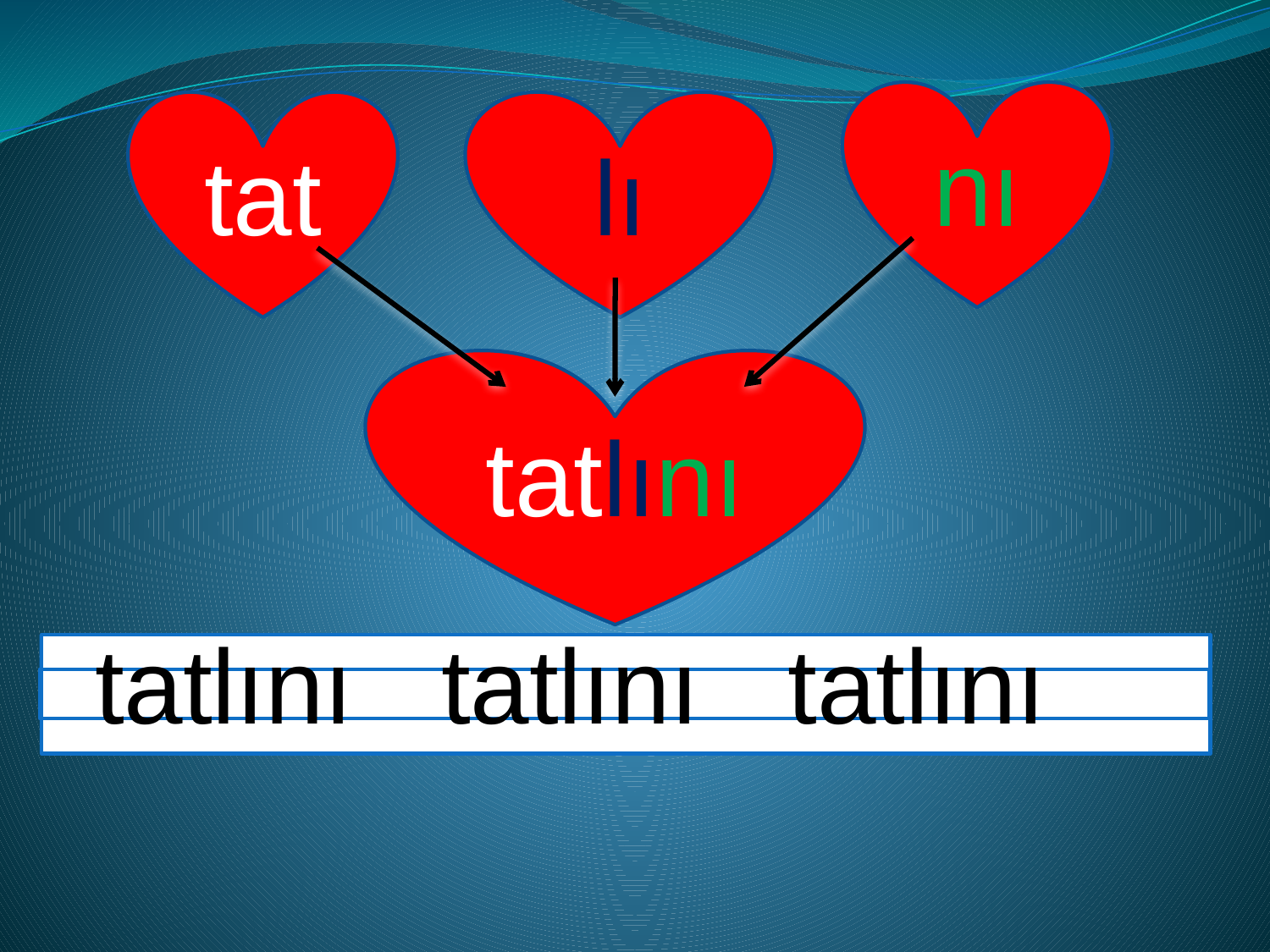

nı
tat
lı

tatlını

   tatlını   tatlını   tatlını